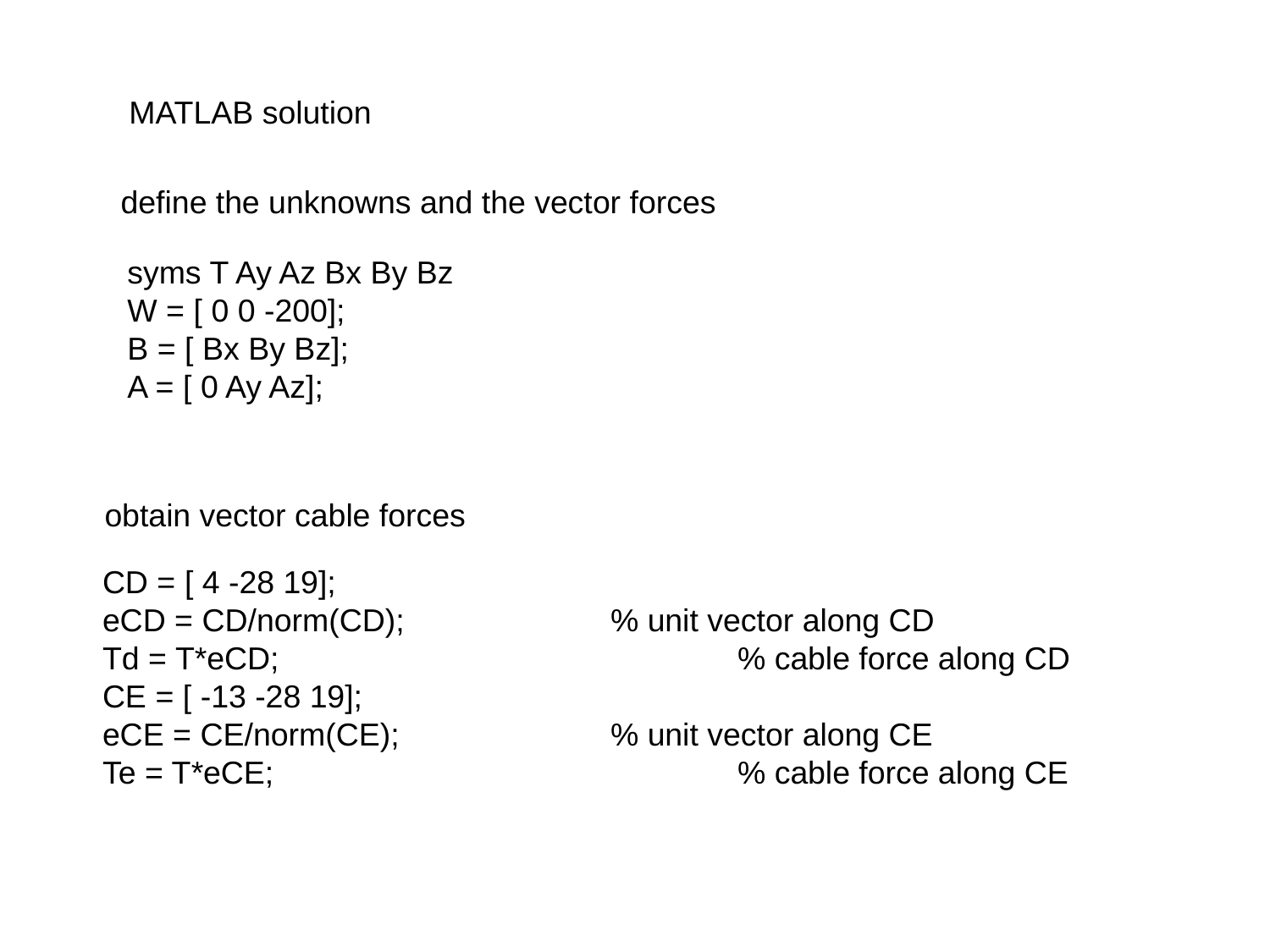

MATLAB solution
define the unknowns and the vector forces
syms T Ay Az Bx By Bz
W = [ 0 0 -200];
B = [ Bx By Bz];
A = [ 0 Ay Az];
obtain vector cable forces
CD = [ 4 -28 19];
eCD = CD/norm(CD);		% unit vector along CD
Td = T*eCD;				% cable force along CD
CE = [ -13 -28 19];
eCE = CE/norm(CE);		% unit vector along CE
Te = T*eCE;				% cable force along CE